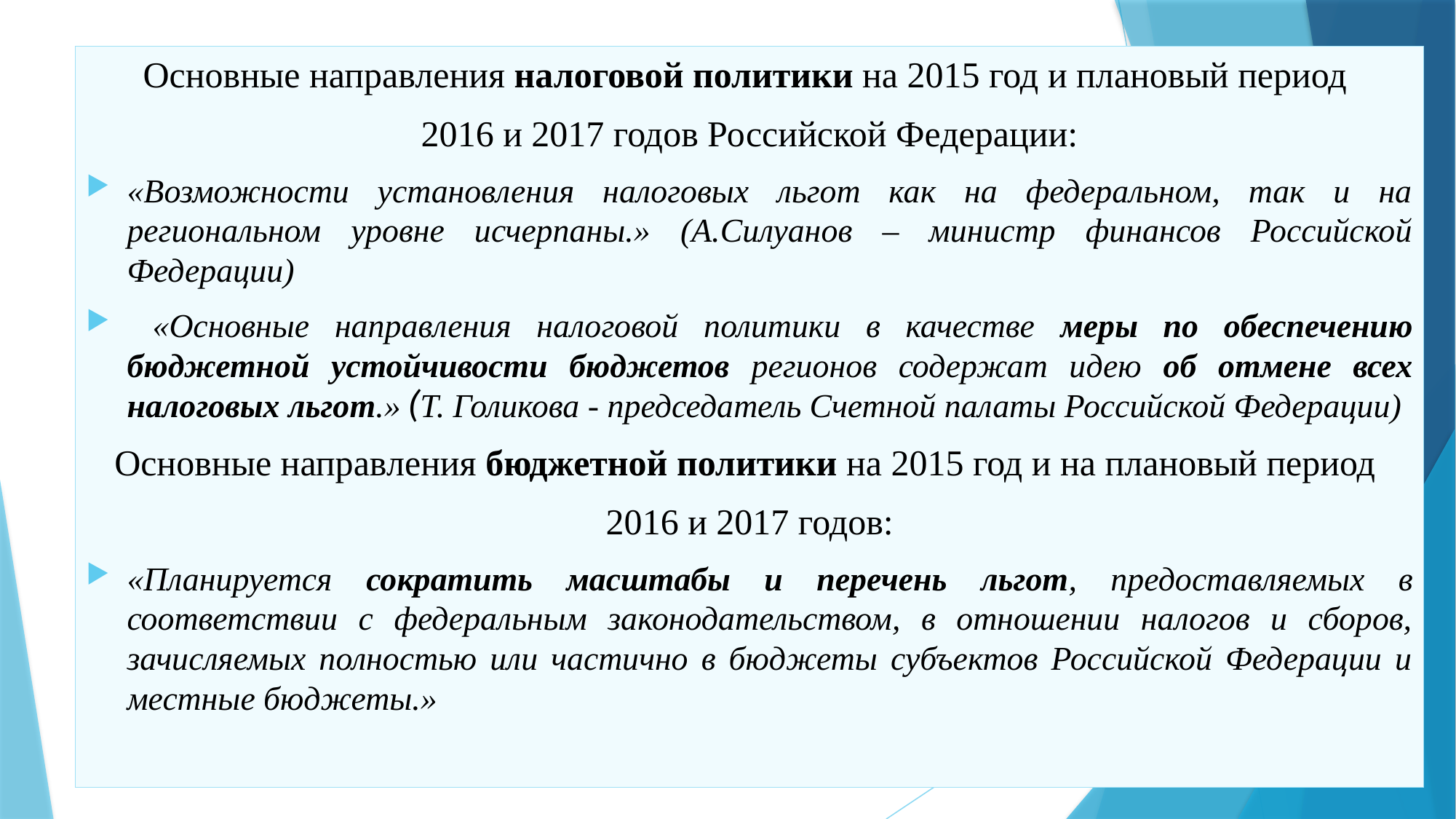

Основные направления налоговой политики на 2015 год и плановый период
2016 и 2017 годов Российской Федерации:
«Возможности установления налоговых льгот как на федеральном, так и на региональном уровне исчерпаны.» (А.Силуанов – министр финансов Российской Федерации)
 «Основные направления налоговой политики в качестве меры по обеспечению бюджетной устойчивости бюджетов регионов содержат идею об отмене всех налоговых льгот.» (Т. Голикова - председатель Счетной палаты Российской Федерации)
Основные направления бюджетной политики на 2015 год и на плановый период
2016 и 2017 годов:
«Планируется сократить масштабы и перечень льгот, предоставляемых в соответствии с федеральным законодательством, в отношении налогов и сборов, зачисляемых полностью или частично в бюджеты субъектов Российской Федерации и местные бюджеты.»